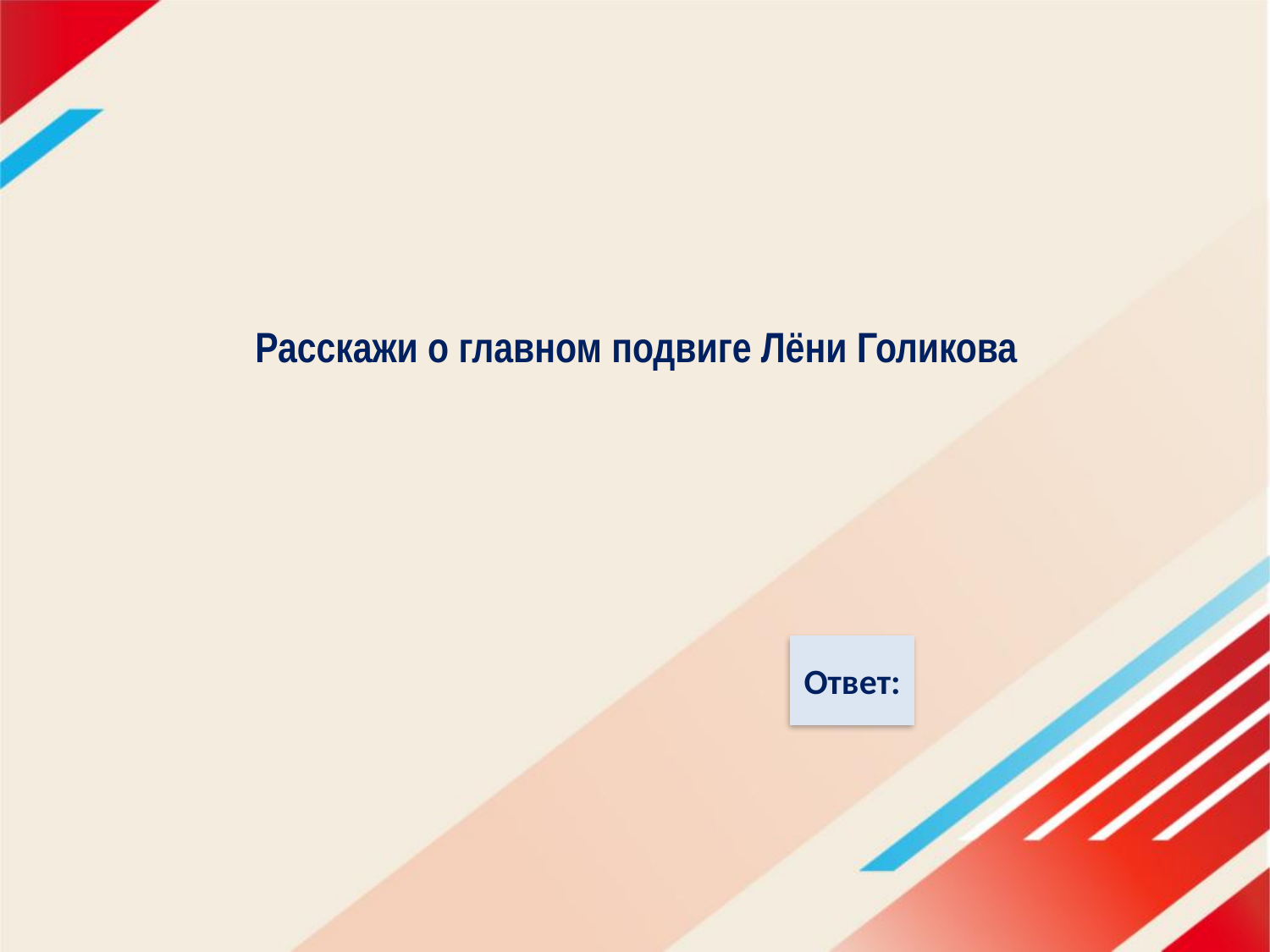

# Расскажи о главном подвиге Лёни Голикова